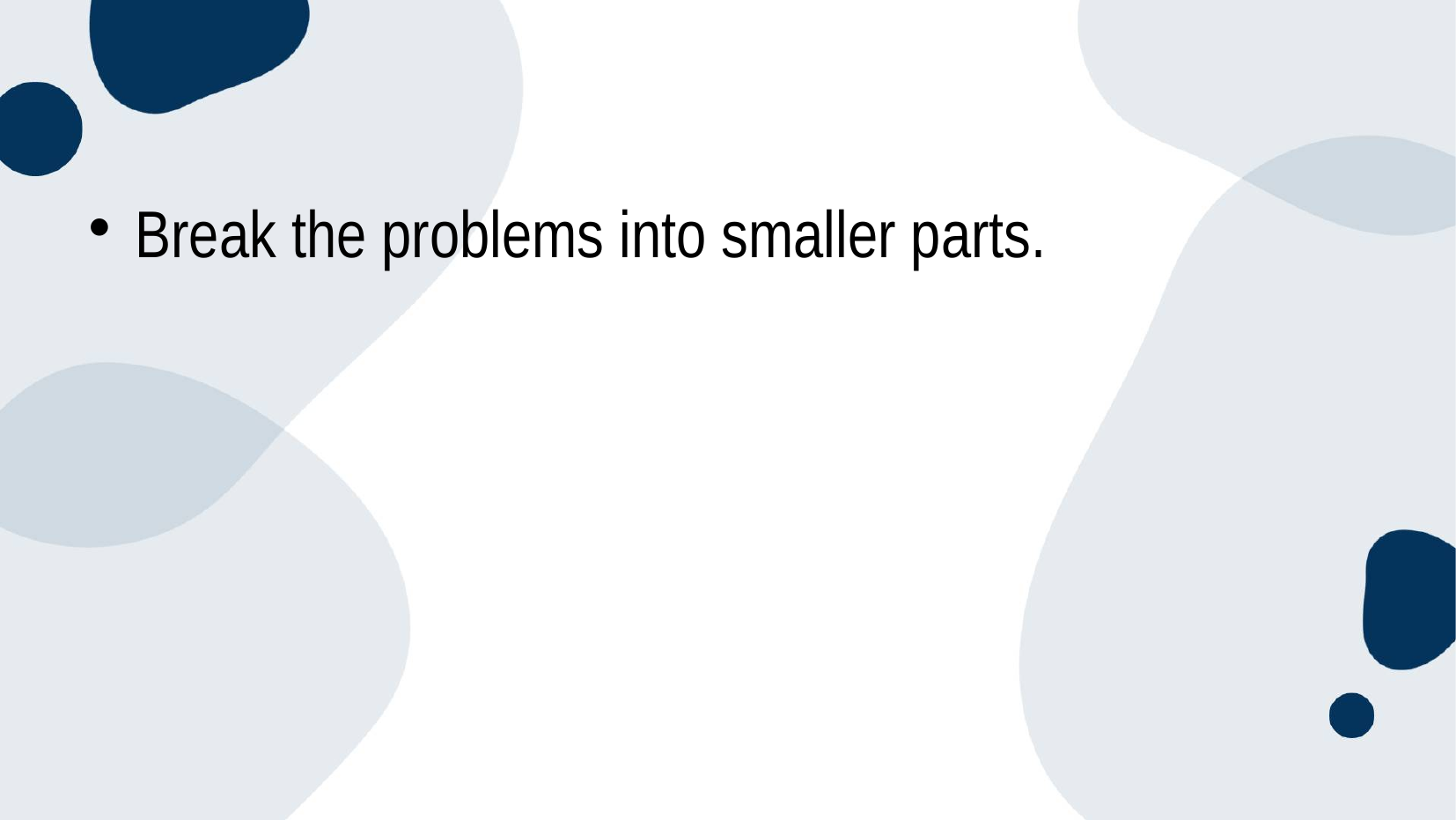

#
Break the problems into smaller parts.